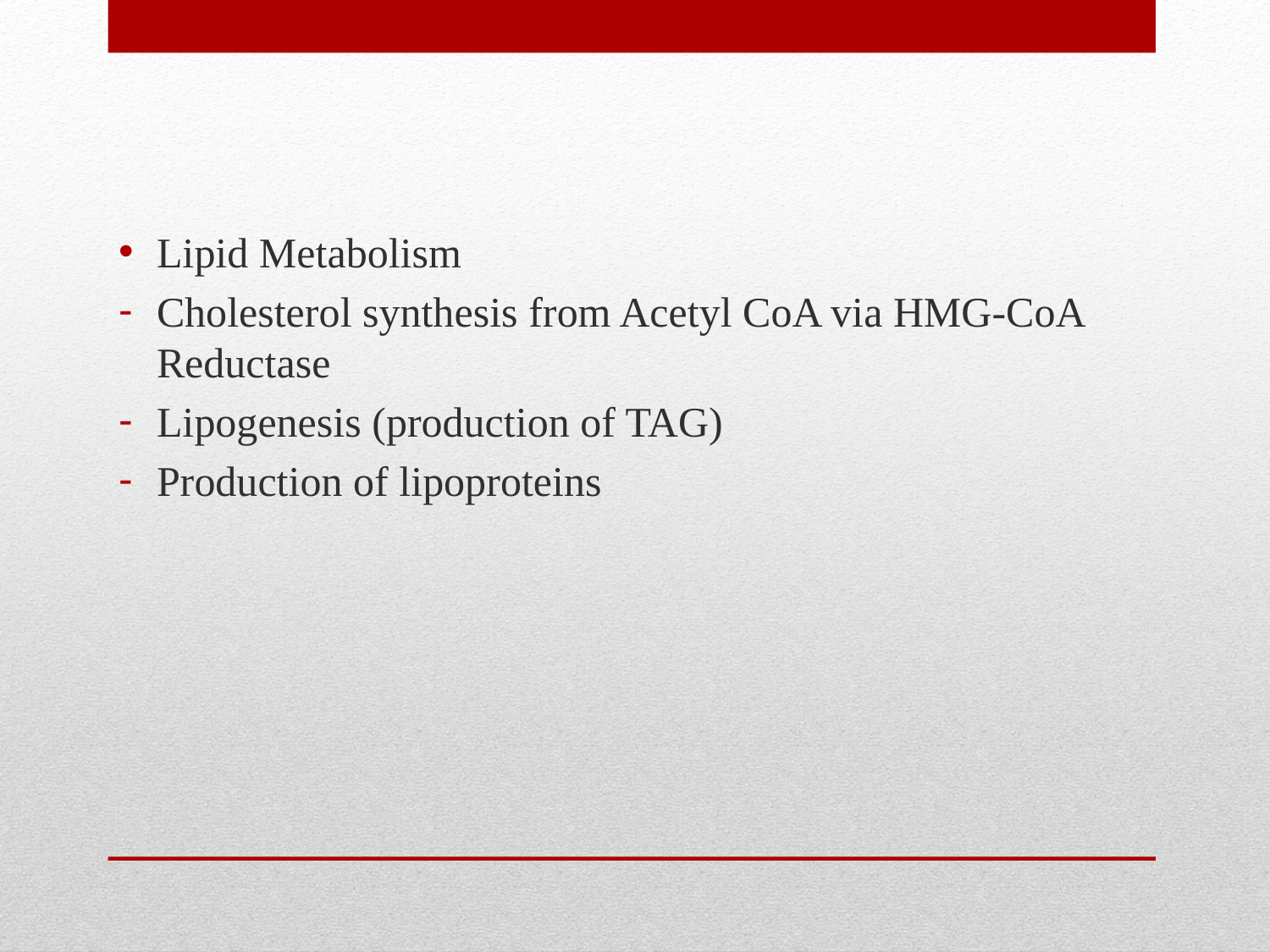

Lipid Metabolism
Cholesterol synthesis from Acetyl CoA via HMG-CoA Reductase
Lipogenesis (production of TAG)
Production of lipoproteins
#